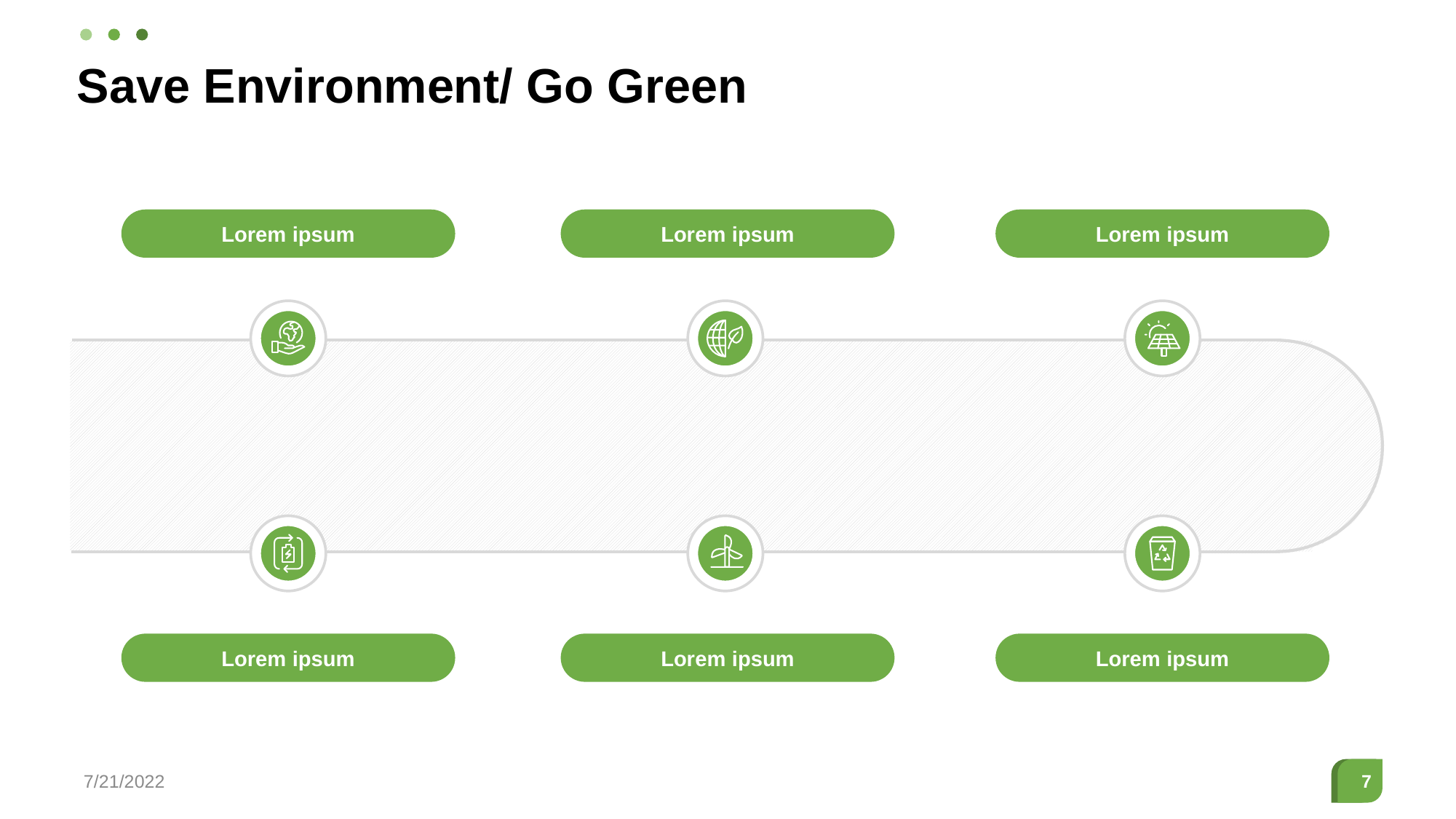

# Save Environment/ Go Green
Lorem ipsum
Lorem ipsum
Lorem ipsum

Lorem ipsum
Lorem ipsum
Lorem ipsum
7/21/2022
7